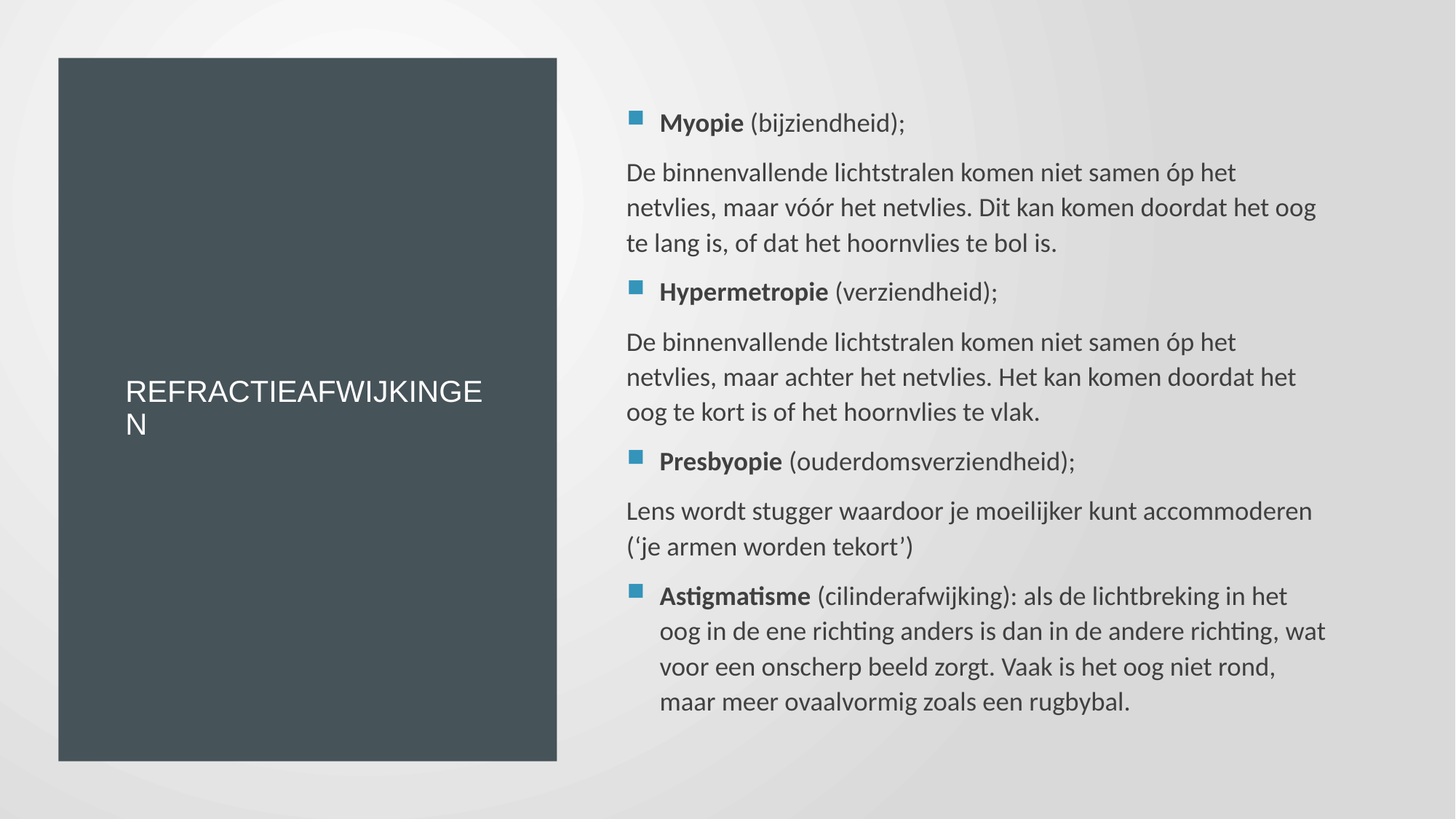

Myopie (bijziendheid);
De binnenvallende lichtstralen komen niet samen óp het netvlies, maar vóór het netvlies. Dit kan komen doordat het oog te lang is, of dat het hoornvlies te bol is.
Hypermetropie (verziendheid);
De binnenvallende lichtstralen komen niet samen óp het netvlies, maar achter het netvlies. Het kan komen doordat het oog te kort is of het hoornvlies te vlak.
Presbyopie (ouderdomsverziendheid);
Lens wordt stugger waardoor je moeilijker kunt accommoderen (‘je armen worden tekort’)
Astigmatisme (cilinderafwijking): als de lichtbreking in het oog in de ene richting anders is dan in de andere richting, wat voor een onscherp beeld zorgt. Vaak is het oog niet rond, maar meer ovaalvormig zoals een rugbybal.
# Refractieafwijkingen